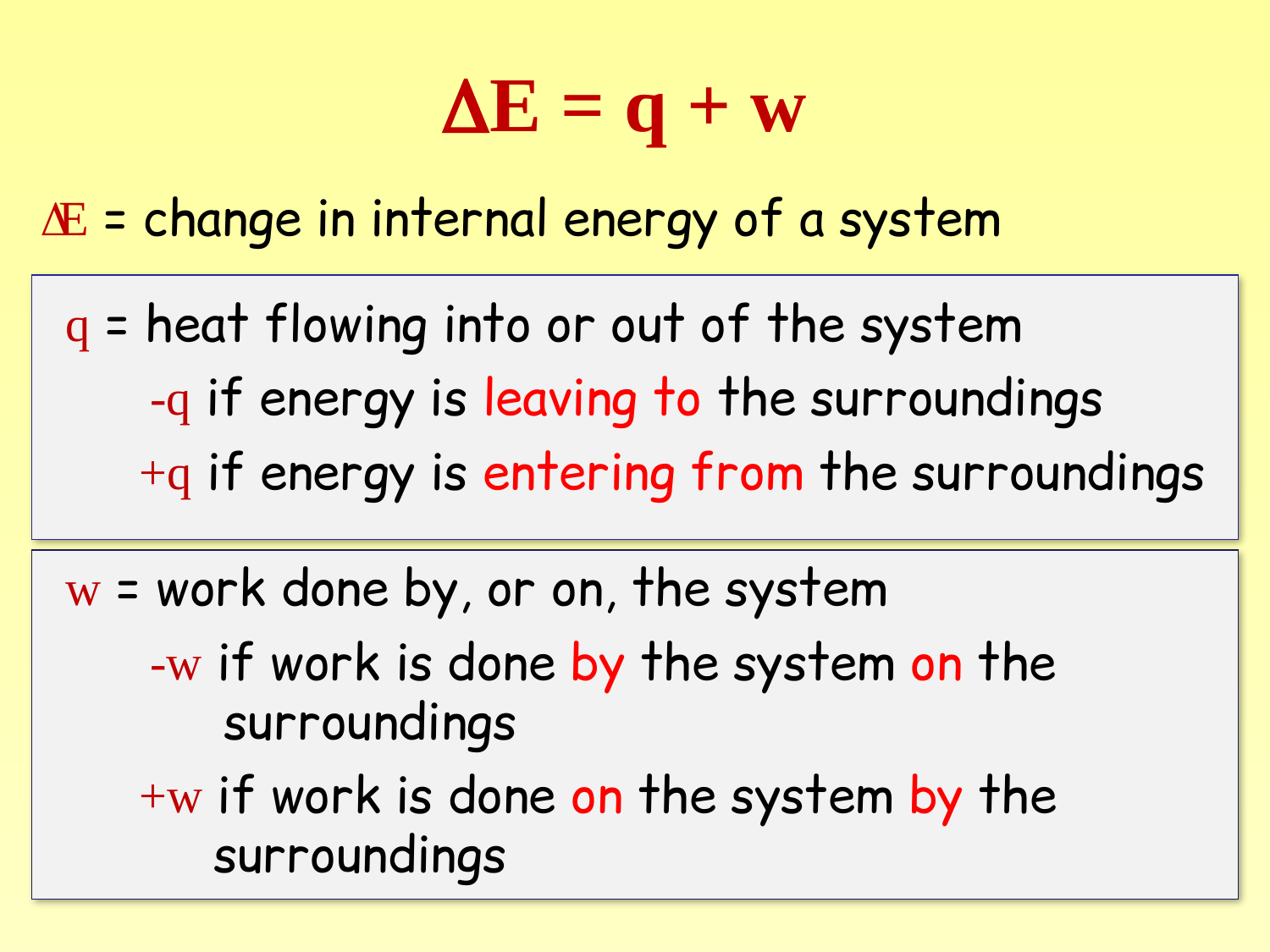

# ΔE = q + w
ΔE = change in internal energy of a system

q = heat flowing into or out of the system
-q if energy is leaving to the surroundings
+q if energy is entering from the surroundings

w = work done by, or on, the system
-w if work is done by the system on the
     surroundings
+w if work is done on the system by the
     surroundings